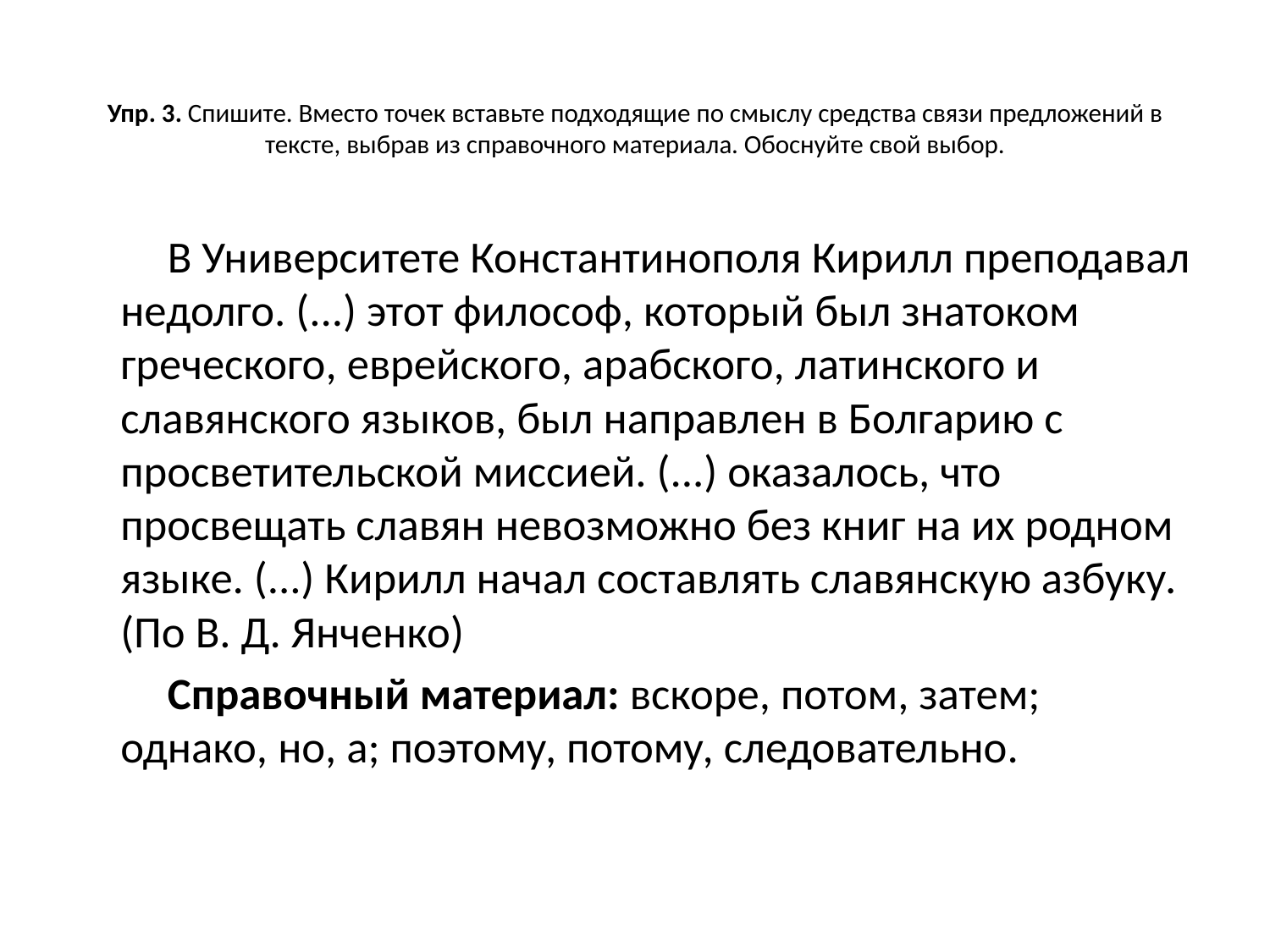

# Упр. 3. Спишите. Вместо точек вставьте подходящие по смыслу средства связи предложений в тексте, выбрав из справочного материала. Обоснуйте свой выбор.
         В Университете Константинополя Кирилл преподавал недолго. (...) этот философ, который был знатоком греческого, еврейского, арабского, латинского и славянского языков, был направлен в Болгарию с просветительской миссией. (...) оказалось, что просвещать славян невозможно без книг на их родном языке. (...) Кирилл начал составлять славянскую азбуку. (По В. Д. Янченко)
         Справочный материал: вскоре, потом, затем; однако, но, а; поэтому, потому, следовательно.